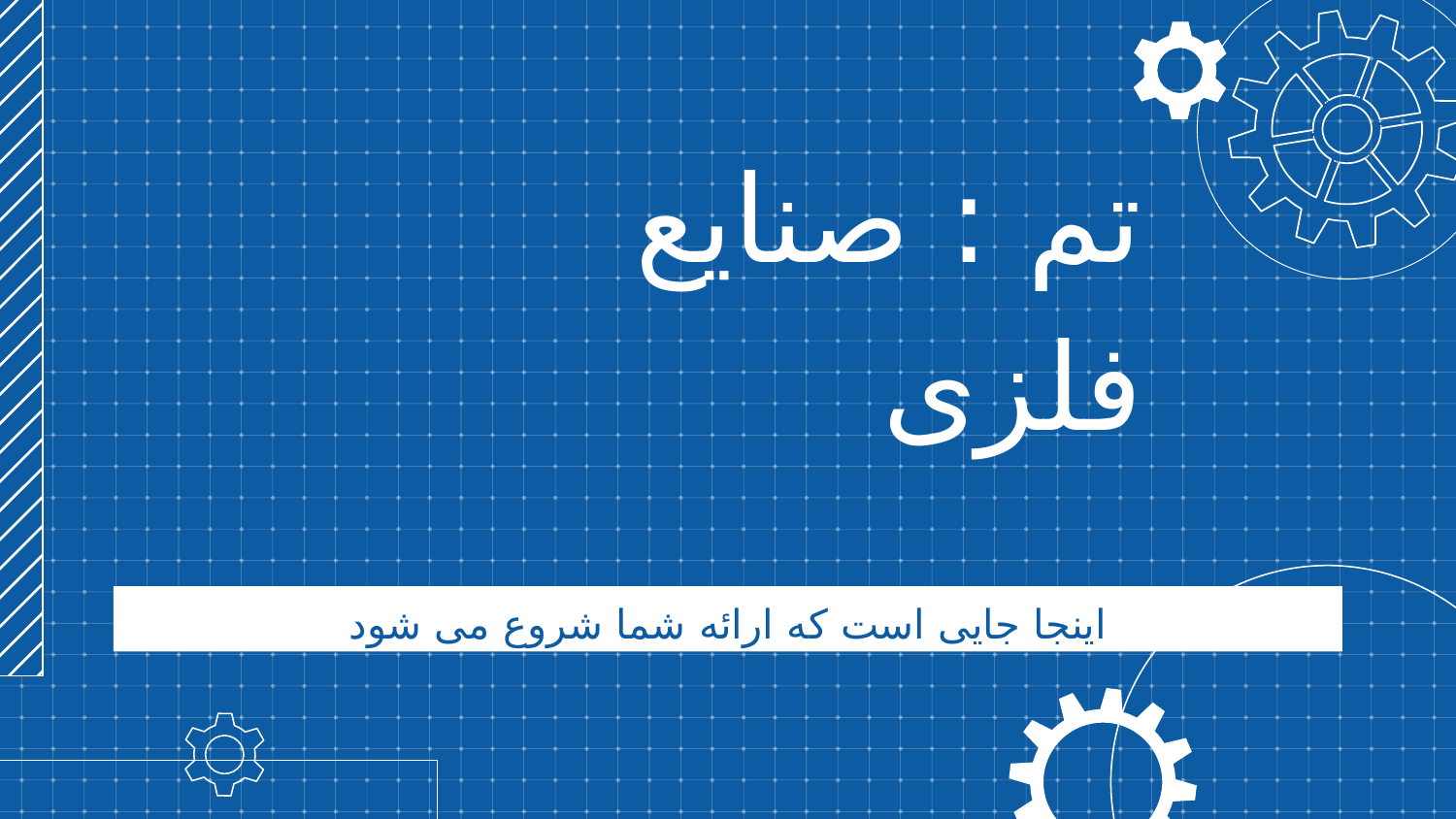

# تم : صنایع فلزی

اینجا جایی است که ارائه شما شروع می شود